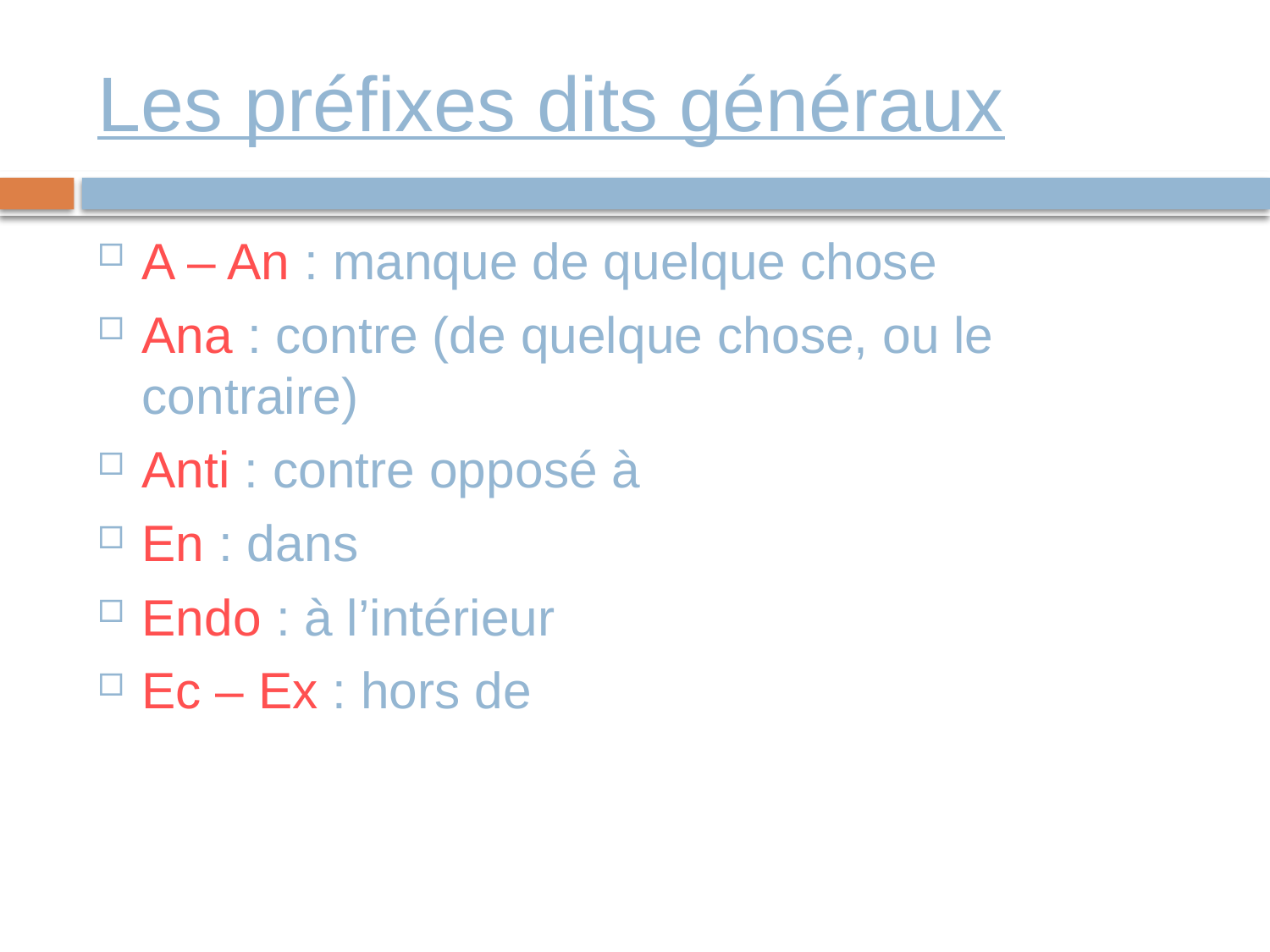

# Les préfixes dits généraux
A – An : manque de quelque chose
Ana : contre (de quelque chose, ou le contraire)
Anti : contre opposé à
En : dans
Endo : à l’intérieur
Ec – Ex : hors de